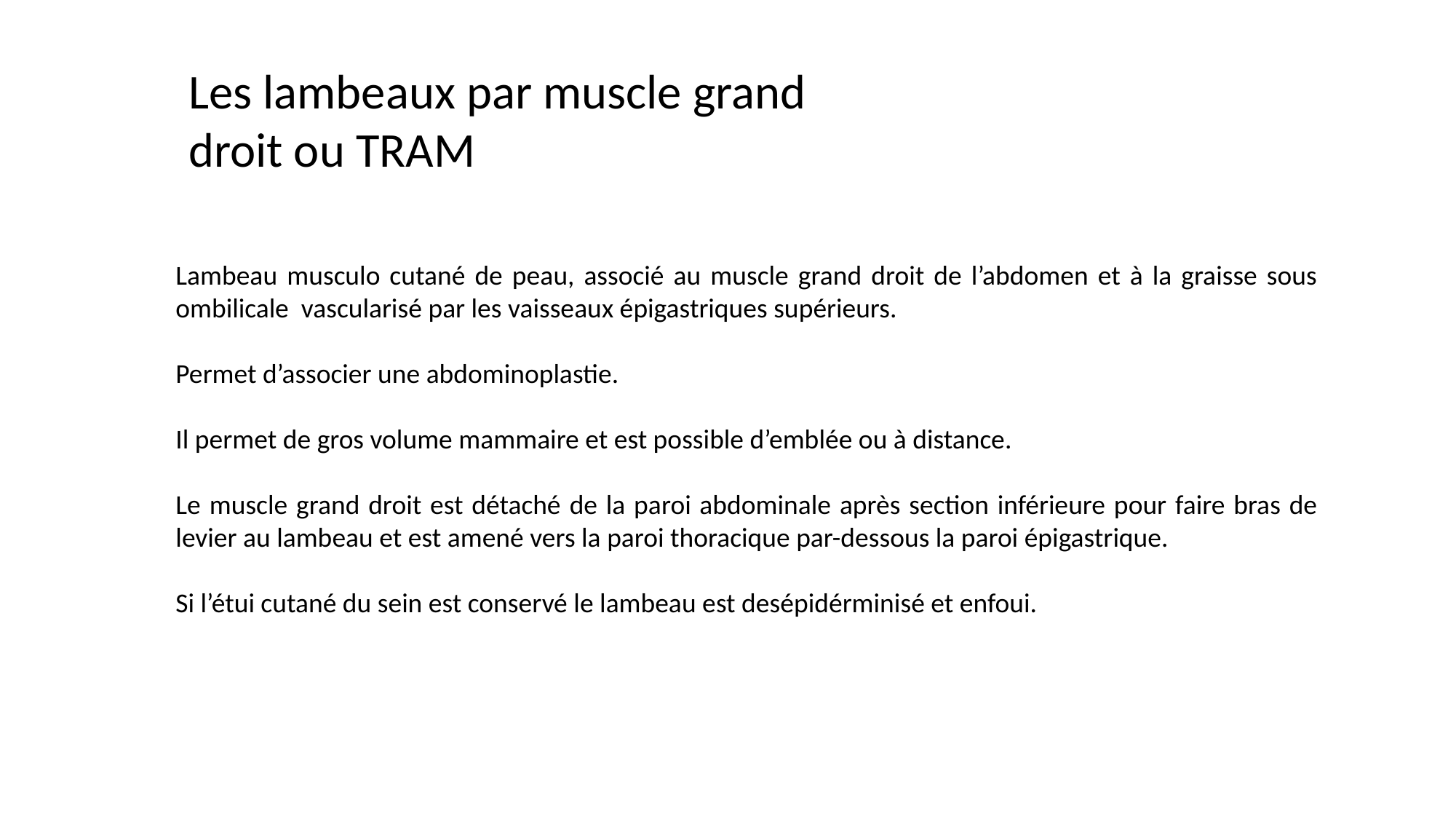

Les lambeaux par muscle grand droit ou TRAM
Lambeau musculo cutané de peau, associé au muscle grand droit de l’abdomen et à la graisse sous ombilicale  vascularisé par les vaisseaux épigastriques supérieurs.

Permet d’associer une abdominoplastie.

Il permet de gros volume mammaire et est possible d’emblée ou à distance.

Le muscle grand droit est détaché de la paroi abdominale après section inférieure pour faire bras de levier au lambeau et est amené vers la paroi thoracique par-dessous la paroi épigastrique.

Si l’étui cutané du sein est conservé le lambeau est desépidérminisé et enfoui.